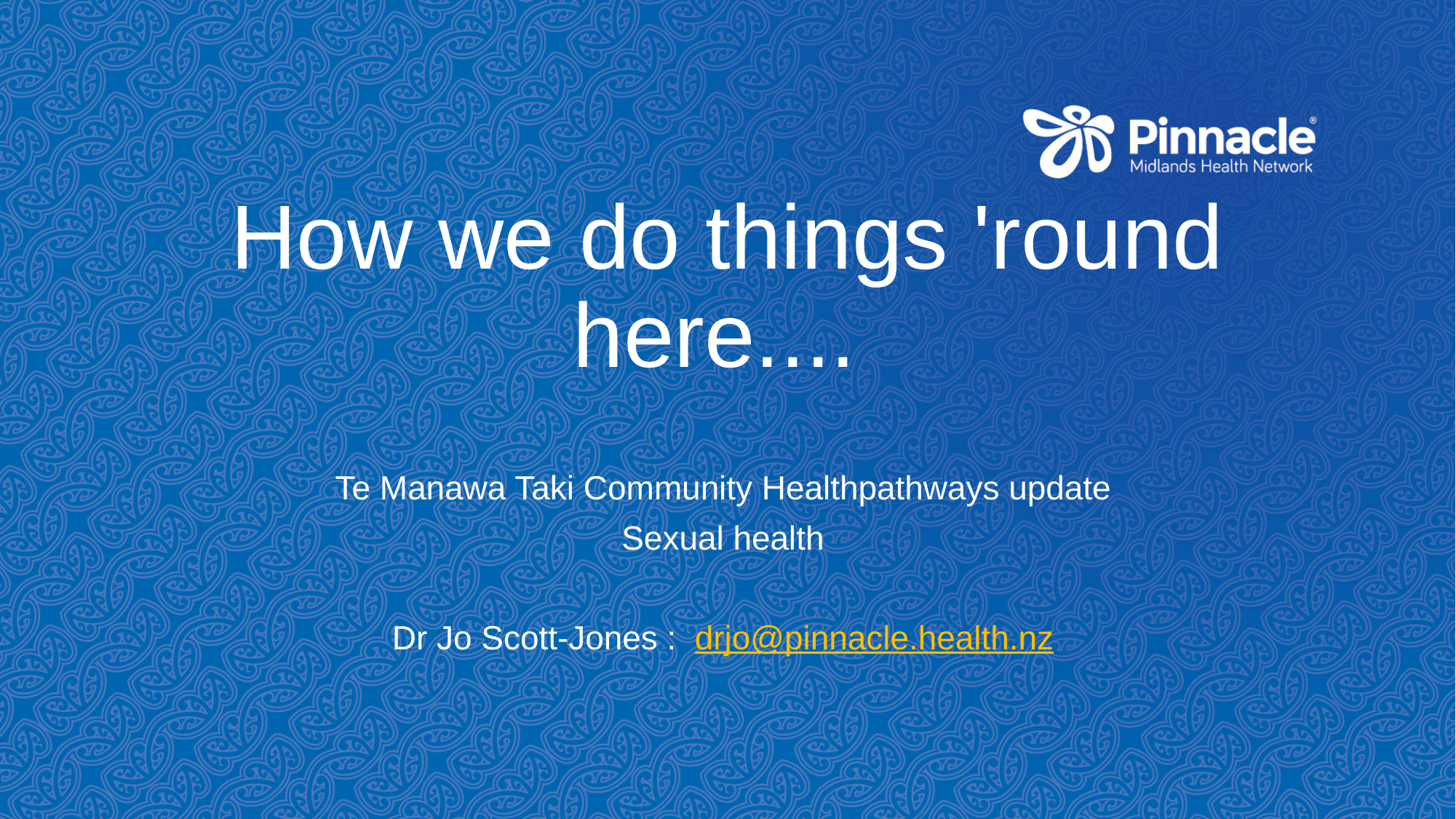

# How we do things 'round here....
Te Manawa Taki Community Healthpathways update
Sexual health

Dr Jo Scott-Jones :  drjo@pinnacle.health.nz